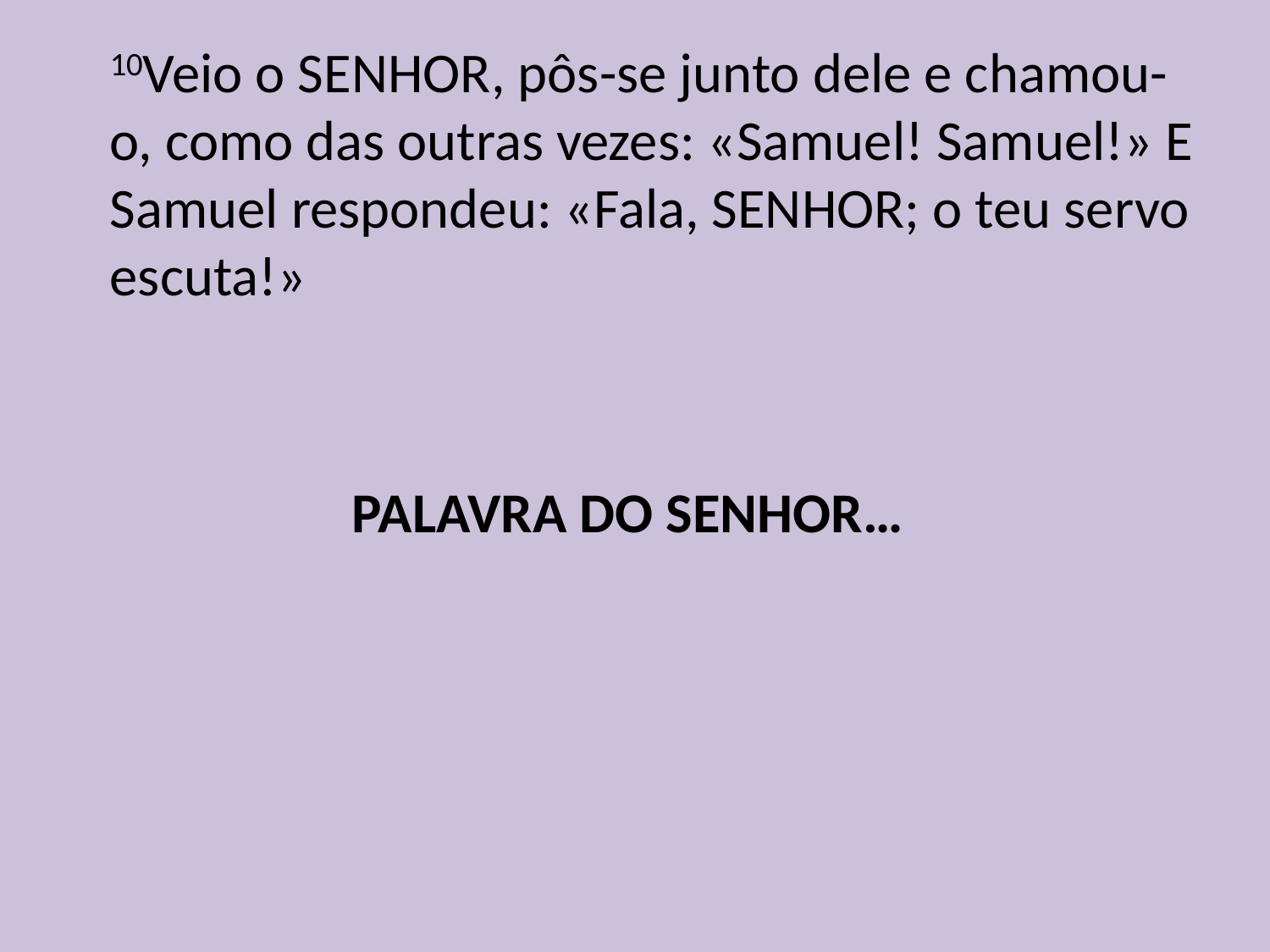

10Veio o SENHOR, pôs-se junto dele e chamou-o, como das outras vezes: «Samuel! Samuel!» E Samuel respondeu: «Fala, SENHOR; o teu servo escuta!»

PALAVRA DO SENHOR…